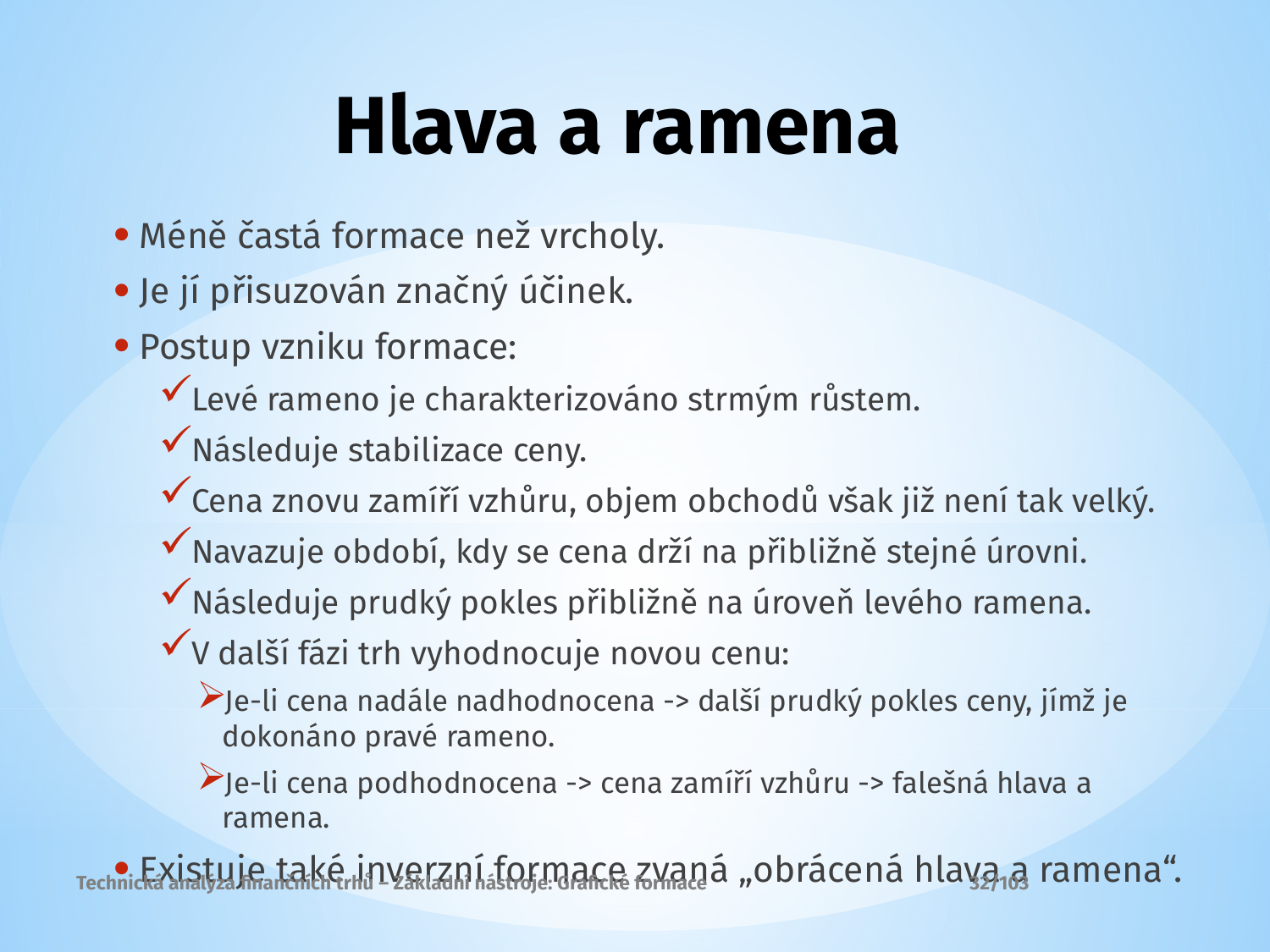

# Hlava a ramena
Méně častá formace než vrcholy.
Je jí přisuzován značný účinek.
Postup vzniku formace:
Levé rameno je charakterizováno strmým růstem.
Následuje stabilizace ceny.
Cena znovu zamíří vzhůru, objem obchodů však již není tak velký.
Navazuje období, kdy se cena drží na přibližně stejné úrovni.
Následuje prudký pokles přibližně na úroveň levého ramena.
V další fázi trh vyhodnocuje novou cenu:
Je-li cena nadále nadhodnocena -> další prudký pokles ceny, jímž je dokonáno pravé rameno.
Je-li cena podhodnocena -> cena zamíří vzhůru -> falešná hlava a ramena.
Existuje také inverzní formace zvaná „obrácená hlava a ramena“.
Technická analýza finančních trhů – Základní nástroje: Grafické formace			 32/103